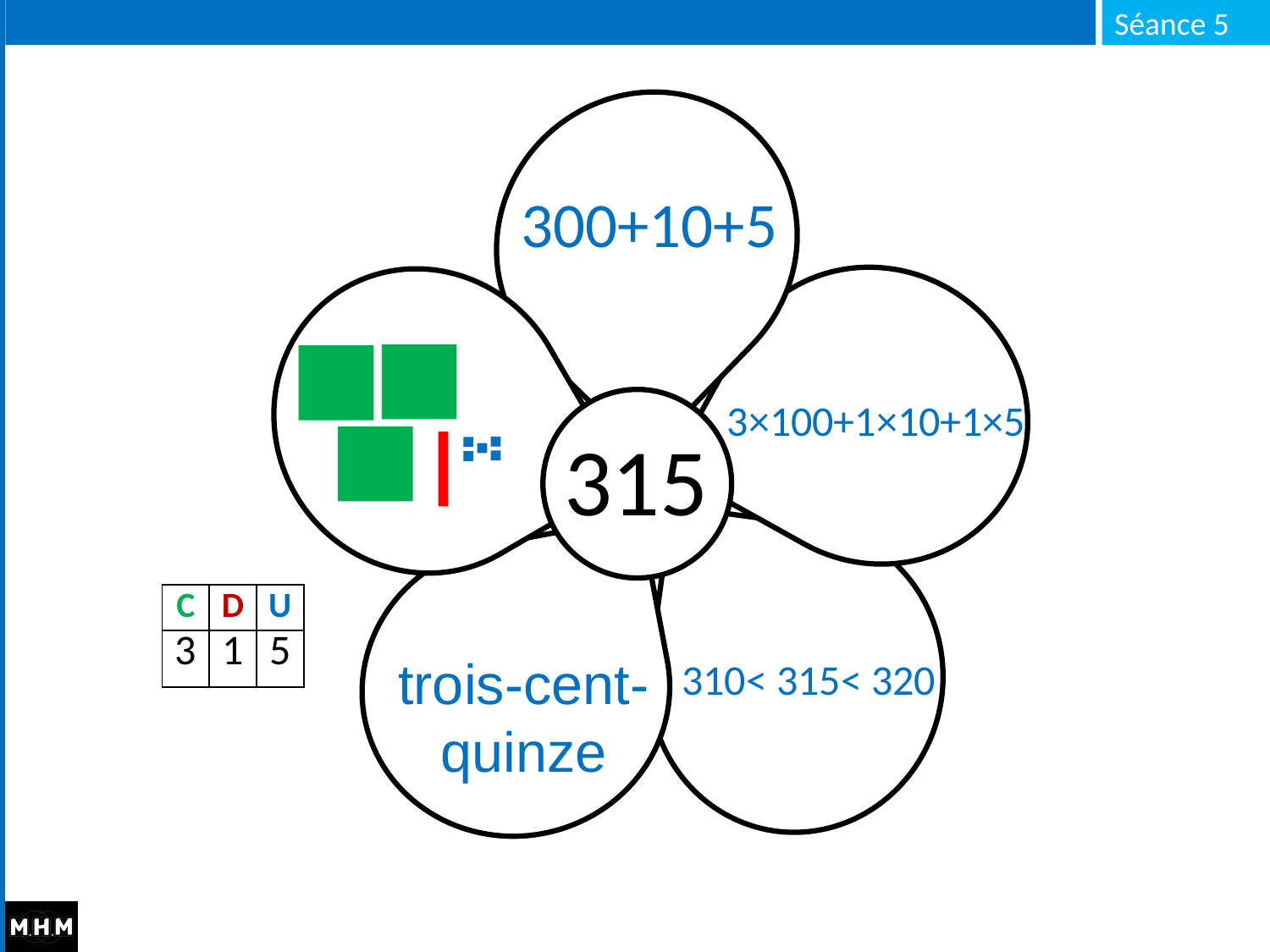

300+10+5

3×100+1×10+1×5
315

| C |
| --- |
| 3 |
| D | U |
| --- | --- |
| 1 | 5 |
trois-cent-quinze
310< 315< 320